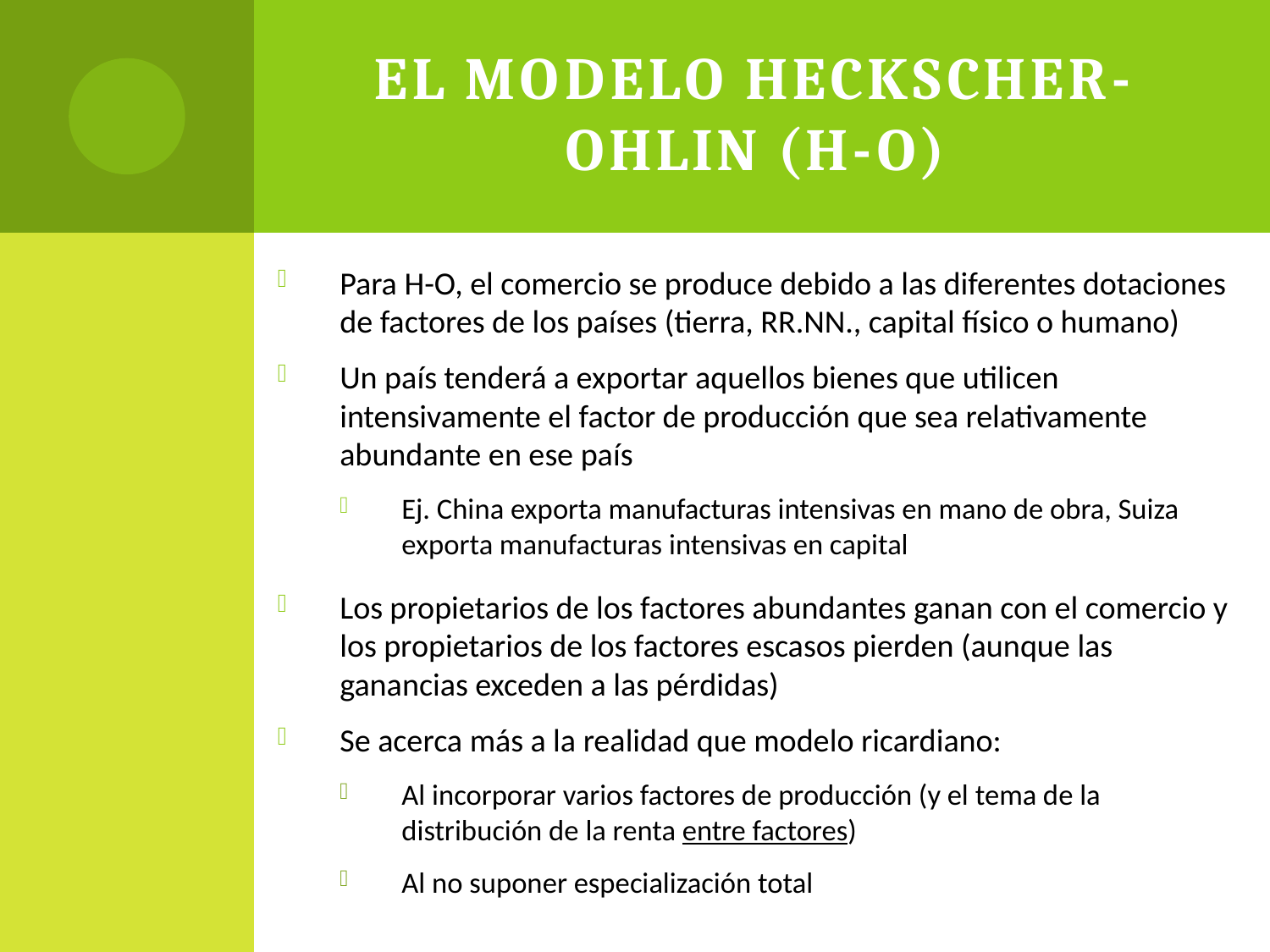

# El modelo Heckscher-Ohlin (H-O)
Para H-O, el comercio se produce debido a las diferentes dotaciones de factores de los países (tierra, RR.NN., capital físico o humano)
Un país tenderá a exportar aquellos bienes que utilicen intensivamente el factor de producción que sea relativamente abundante en ese país
Ej. China exporta manufacturas intensivas en mano de obra, Suiza exporta manufacturas intensivas en capital
Los propietarios de los factores abundantes ganan con el comercio y los propietarios de los factores escasos pierden (aunque las ganancias exceden a las pérdidas)
Se acerca más a la realidad que modelo ricardiano:
Al incorporar varios factores de producción (y el tema de la distribución de la renta entre factores)
Al no suponer especialización total